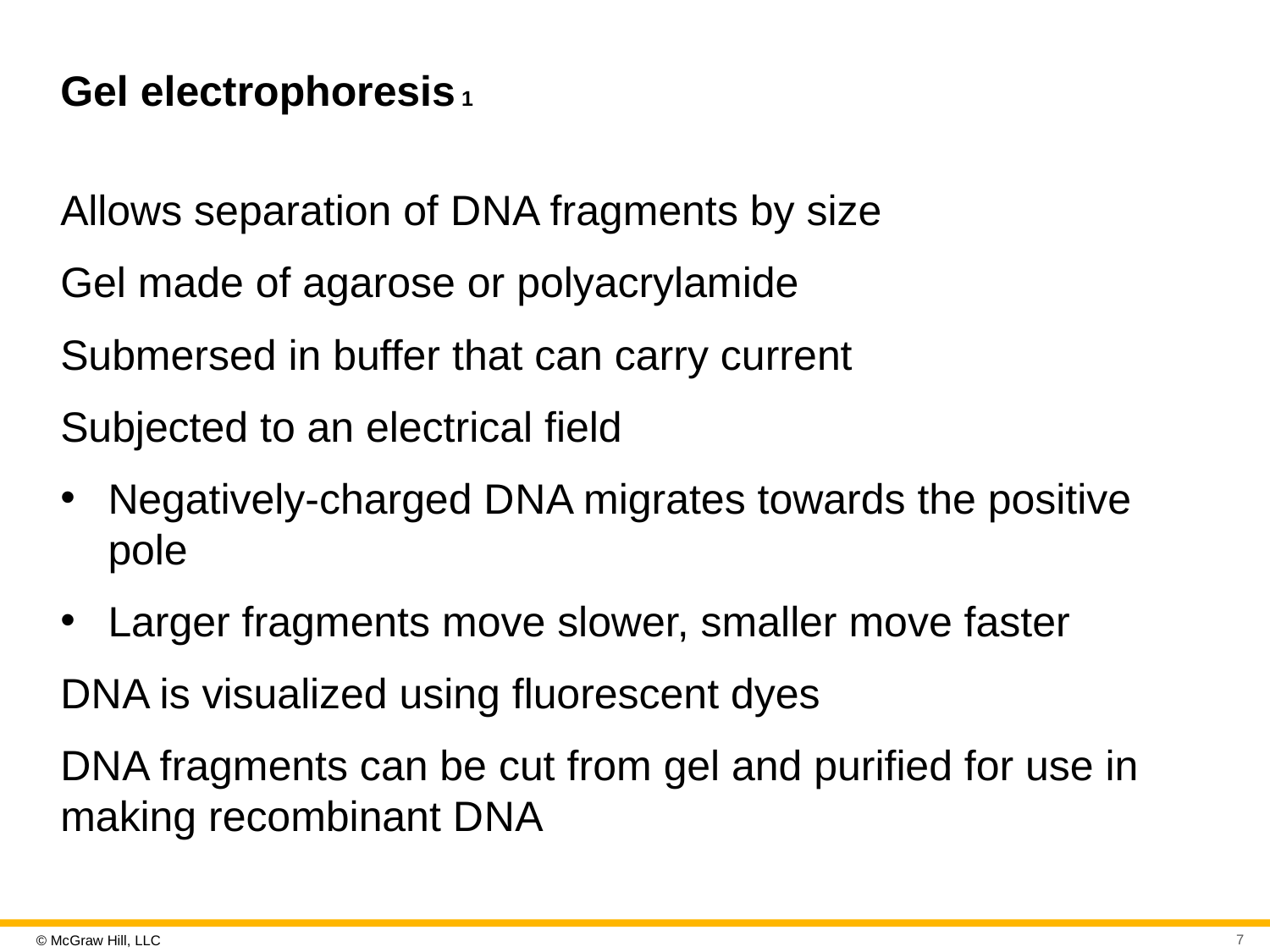

# Gel electrophoresis 1
Allows separation of D N A fragments by size
Gel made of agarose or polyacrylamide
Submersed in buffer that can carry current
Subjected to an electrical field
Negatively-charged D N A migrates towards the positive pole
Larger fragments move slower, smaller move faster
D N A is visualized using fluorescent dyes
D N A fragments can be cut from gel and purified for use in making recombinant D N A
7